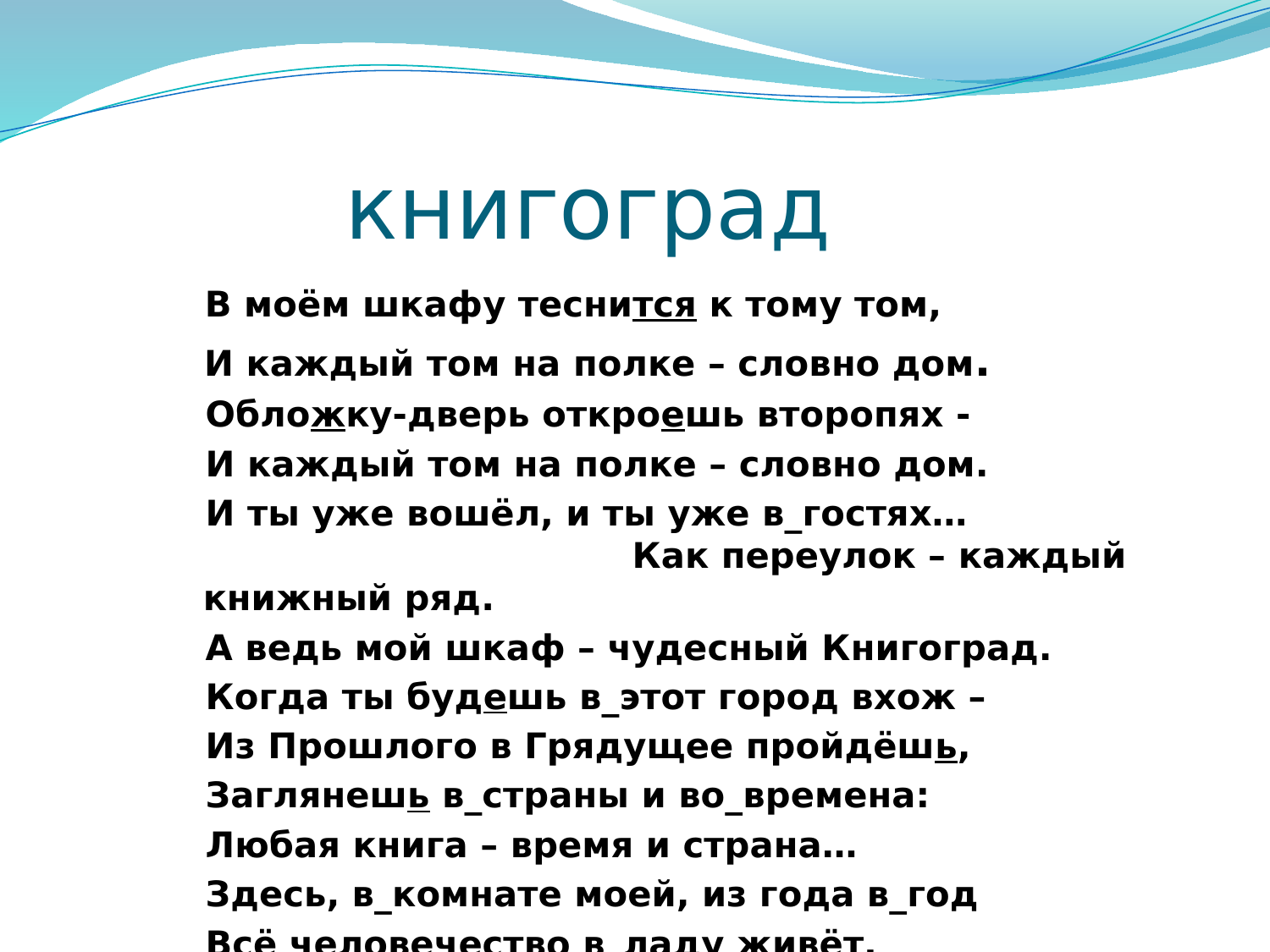

# книгоград
     В моём шкафу теснится к тому том,
      И каждый том на полке – словно дом.
   Обложку-дверь откроешь второпях -
   И каждый том на полке – словно дом.
   И ты уже вошёл, и ты уже в_гостях…                                                      Как переулок – каждый книжный ряд.
   А ведь мой шкаф – чудесный Книгоград.
   Когда ты будешь в_этот город вхож –
   Из Прошлого в Грядущее пройдёшь,
   Заглянешь в_страны и во_времена:
   Любая книга – время и страна…
   Здесь, в_комнате моей, из года в_год
   Всё человечество в_ладу живёт.